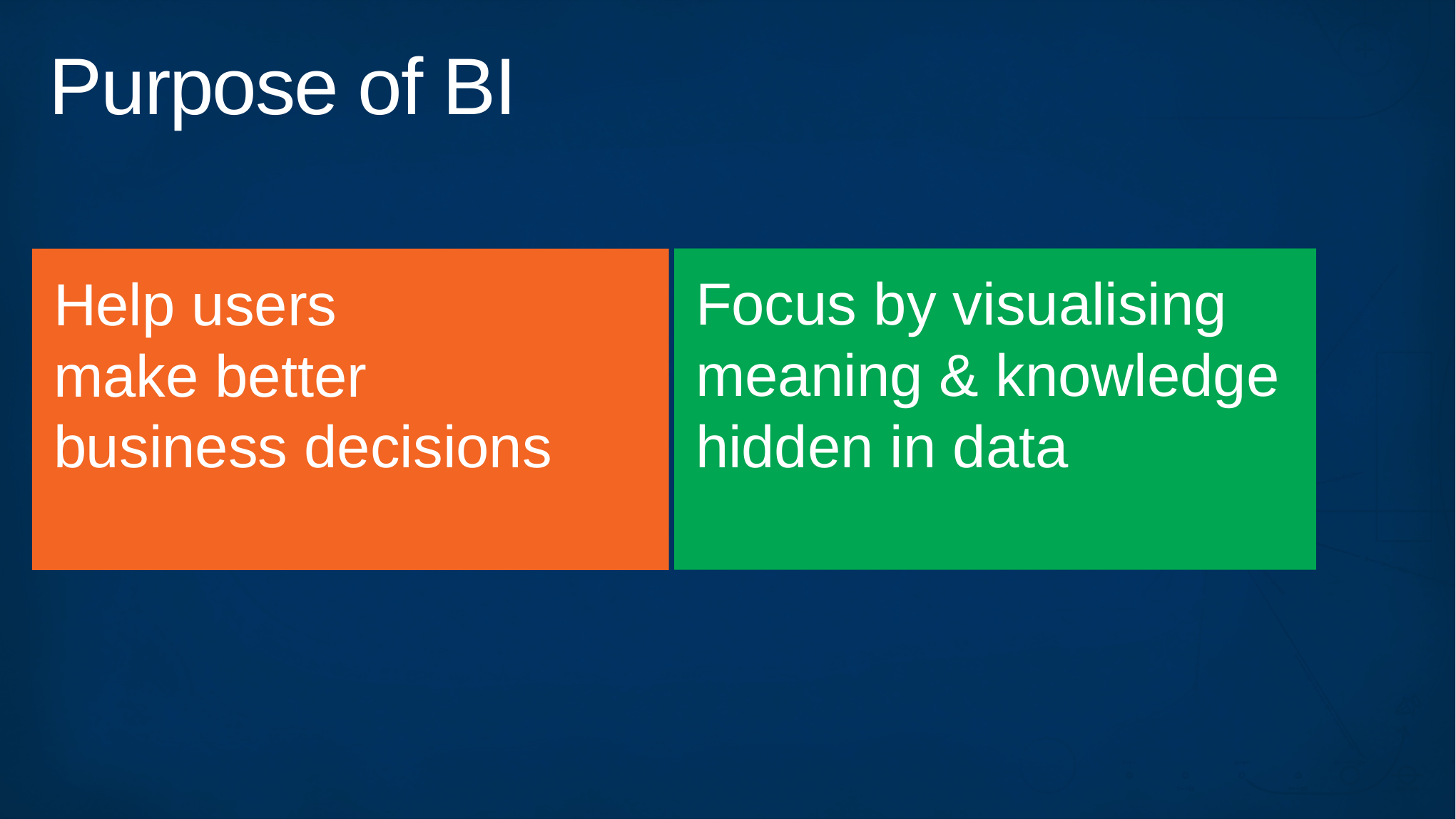

# Purpose of BI
Focus by visualising
meaning & knowledge
hidden in data
Help users
make better
business decisions